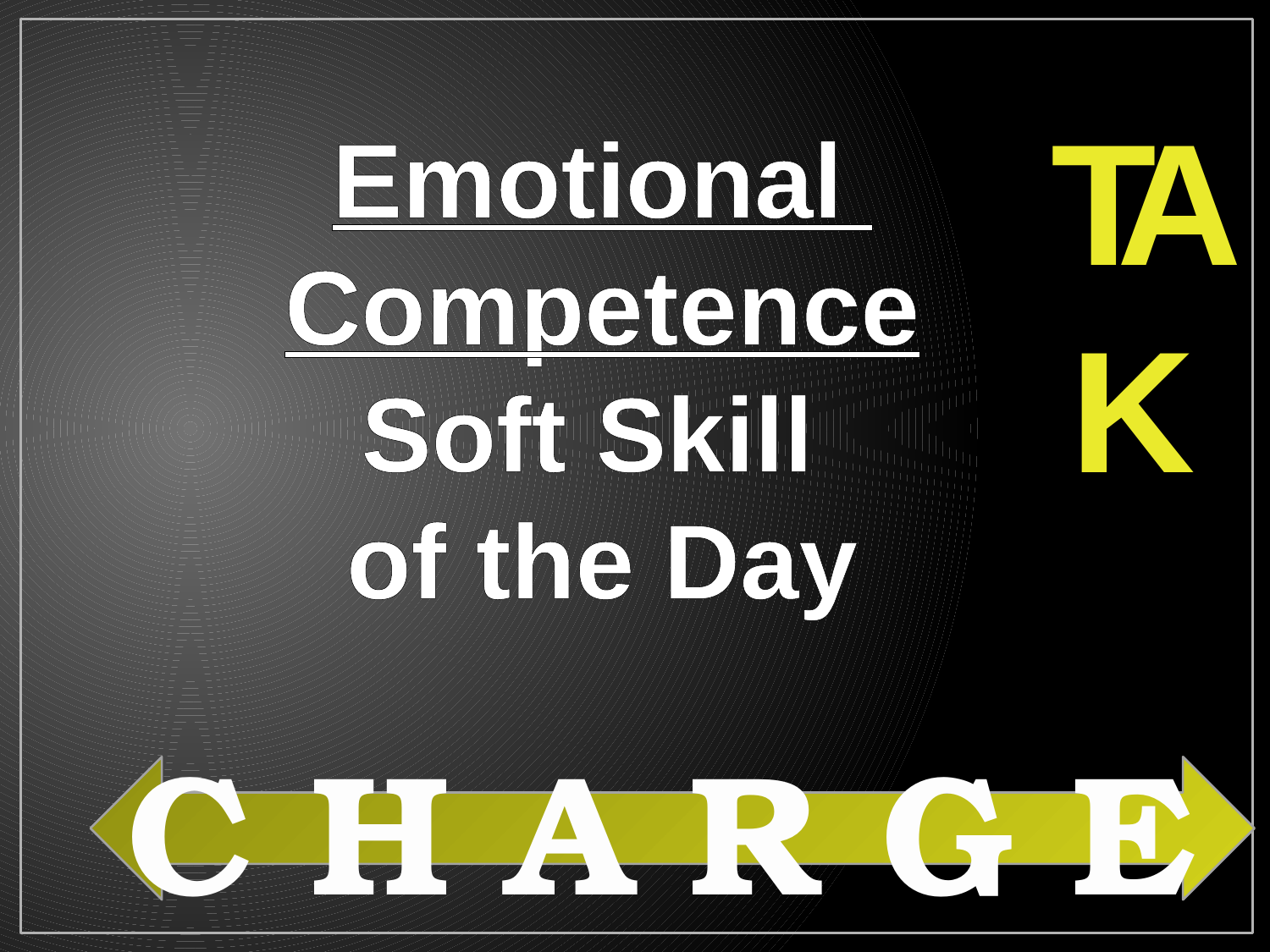

TAK
Emotional
Competence
Soft Skill
of the Day
C H A R G E